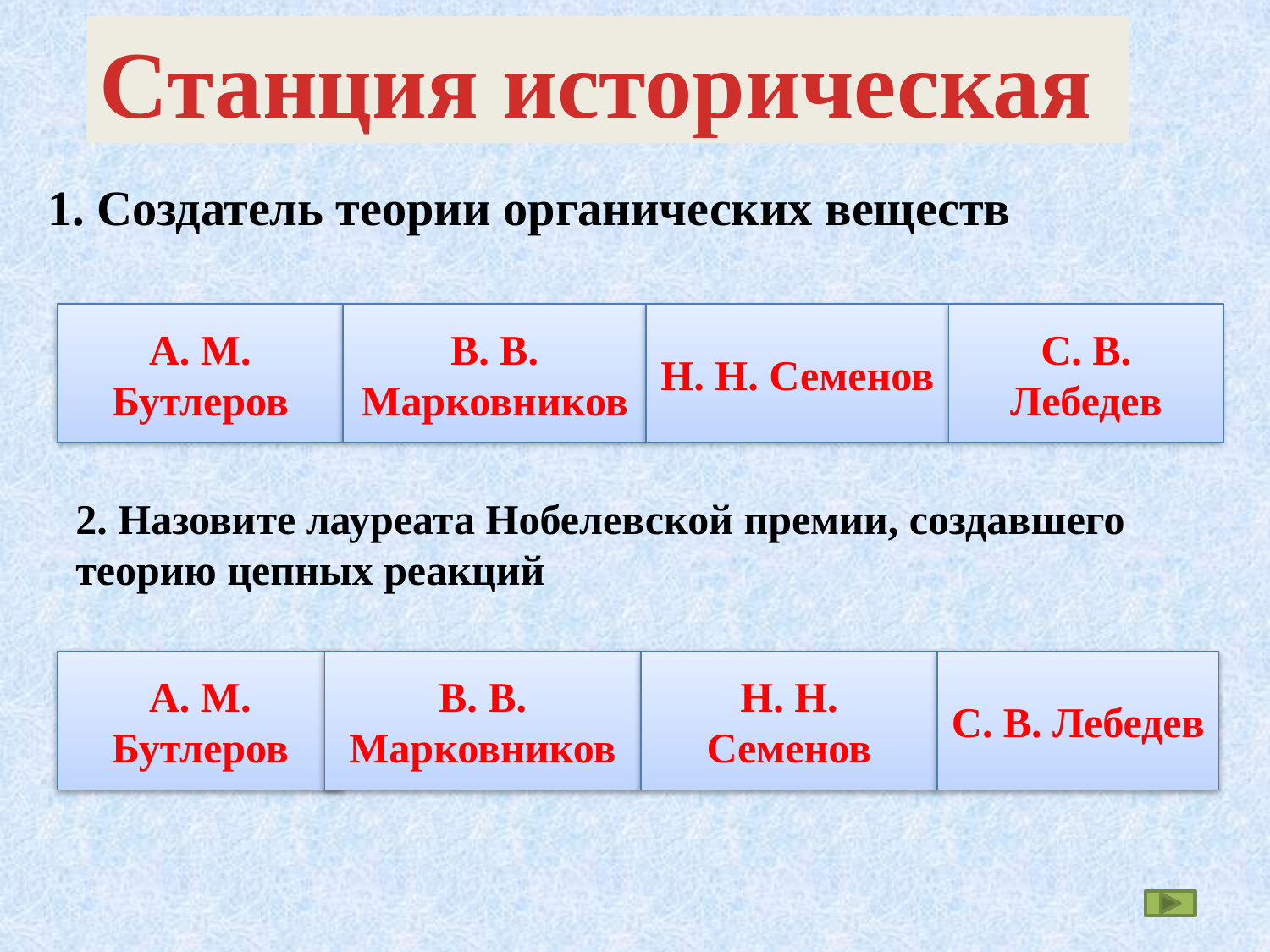

Станция историческая
1. Создатель теории органических веществ
А. М. Бутлеров
В. В. Марковников
Н. Н. Семенов
С. В. Лебедев
неверно
неверно
верно
неверно
2. Назовите лауреата Нобелевской премии, создавшего теорию цепных реакций
А. М. Бутлеров
В. В. Марковников
Н. Н. Семенов
С. В. Лебедев
неверно
неверно
верно
неверно